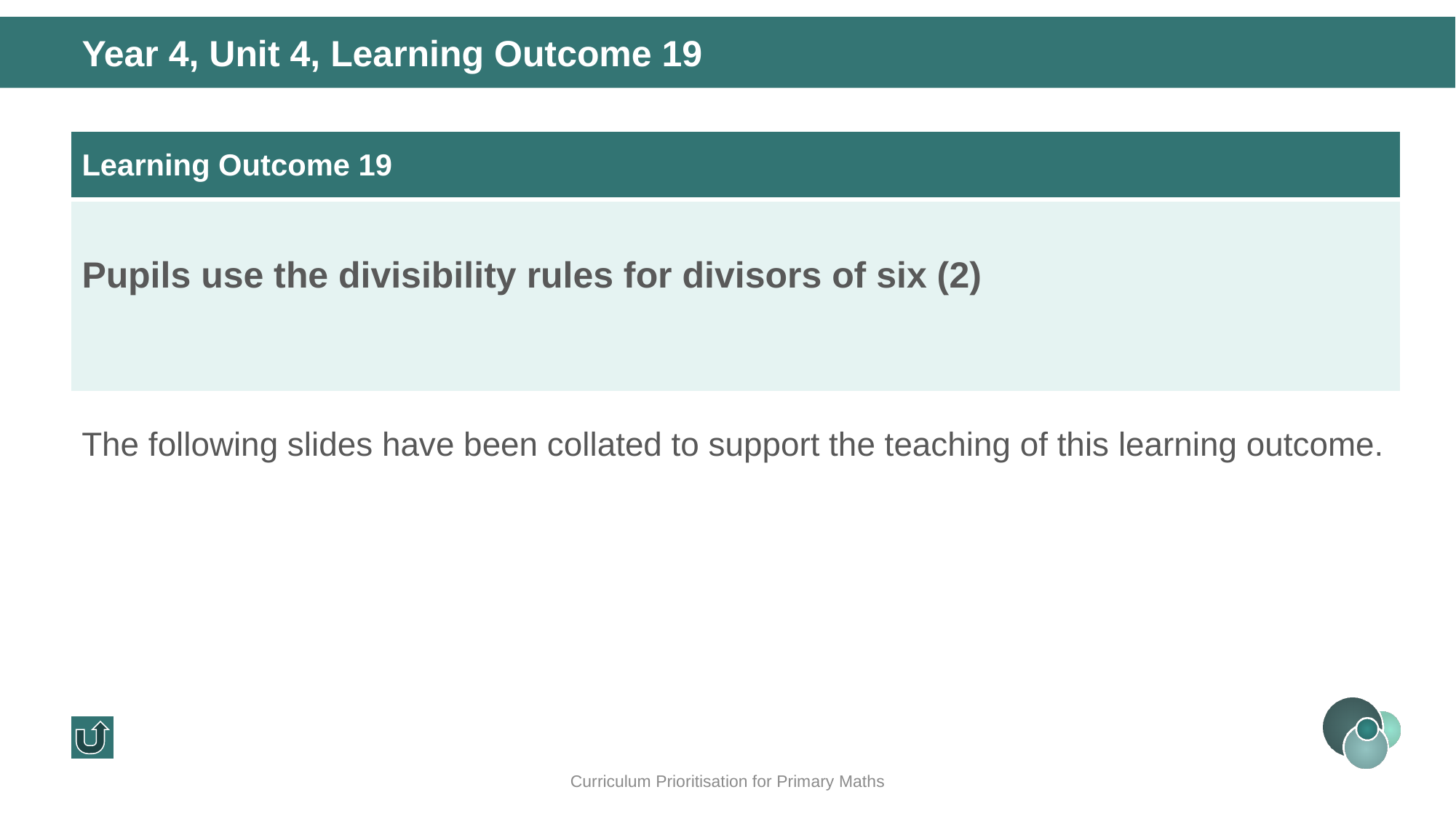

Year 4, Unit 4, Learning Outcome 19
| Learning Outcome 19 |
| --- |
| Pupils use the divisibility rules for divisors of six (2) |
The following slides have been collated to support the teaching of this learning outcome.

Curriculum Prioritisation for Primary Maths